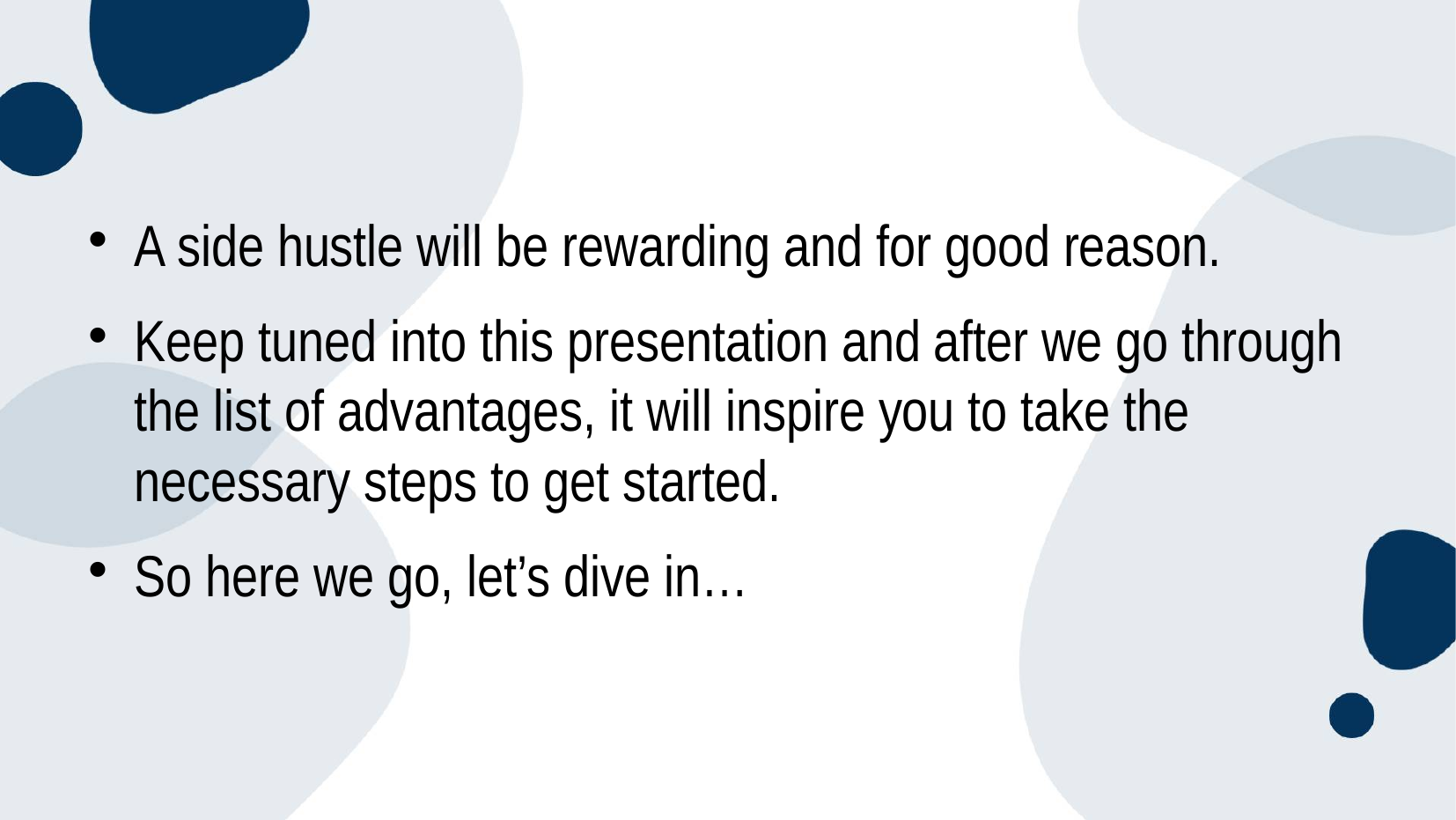

#
A side hustle will be rewarding and for good reason.
Keep tuned into this presentation and after we go through the list of advantages, it will inspire you to take the necessary steps to get started.
So here we go, let’s dive in…